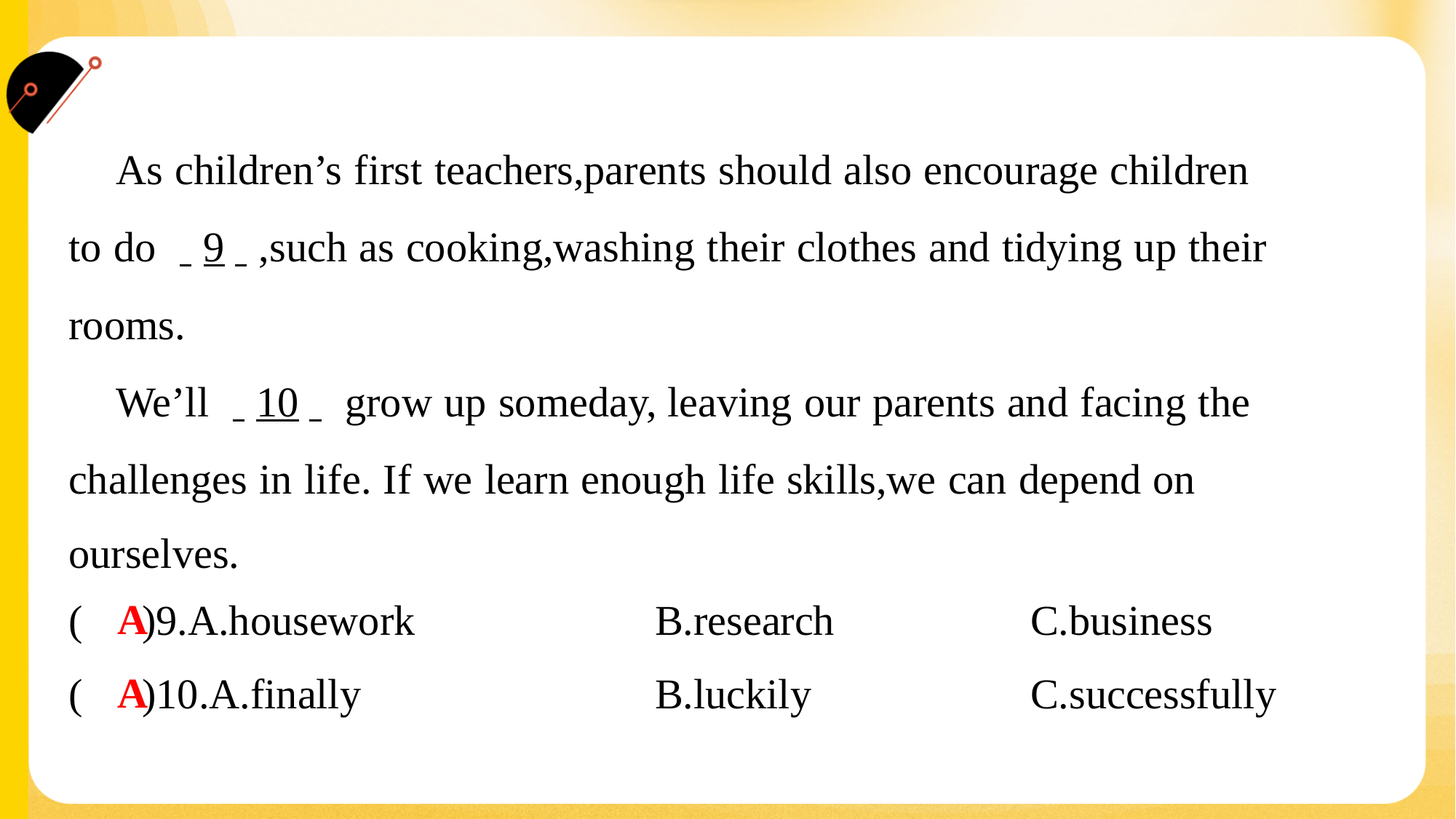

As children’s first teachers,parents should also encourage children
to do . .9. .,such as cooking,washing their clothes and tidying up their
rooms.
    We’ll . .10. . grow up someday, leaving our parents and facing the
challenges in life. If we learn enough life skills,we can depend on
ourselves.#6
A
(     )9.A.housework	B.research	C.business
A
(     )10.A.finally	B.luckily	C.successfully